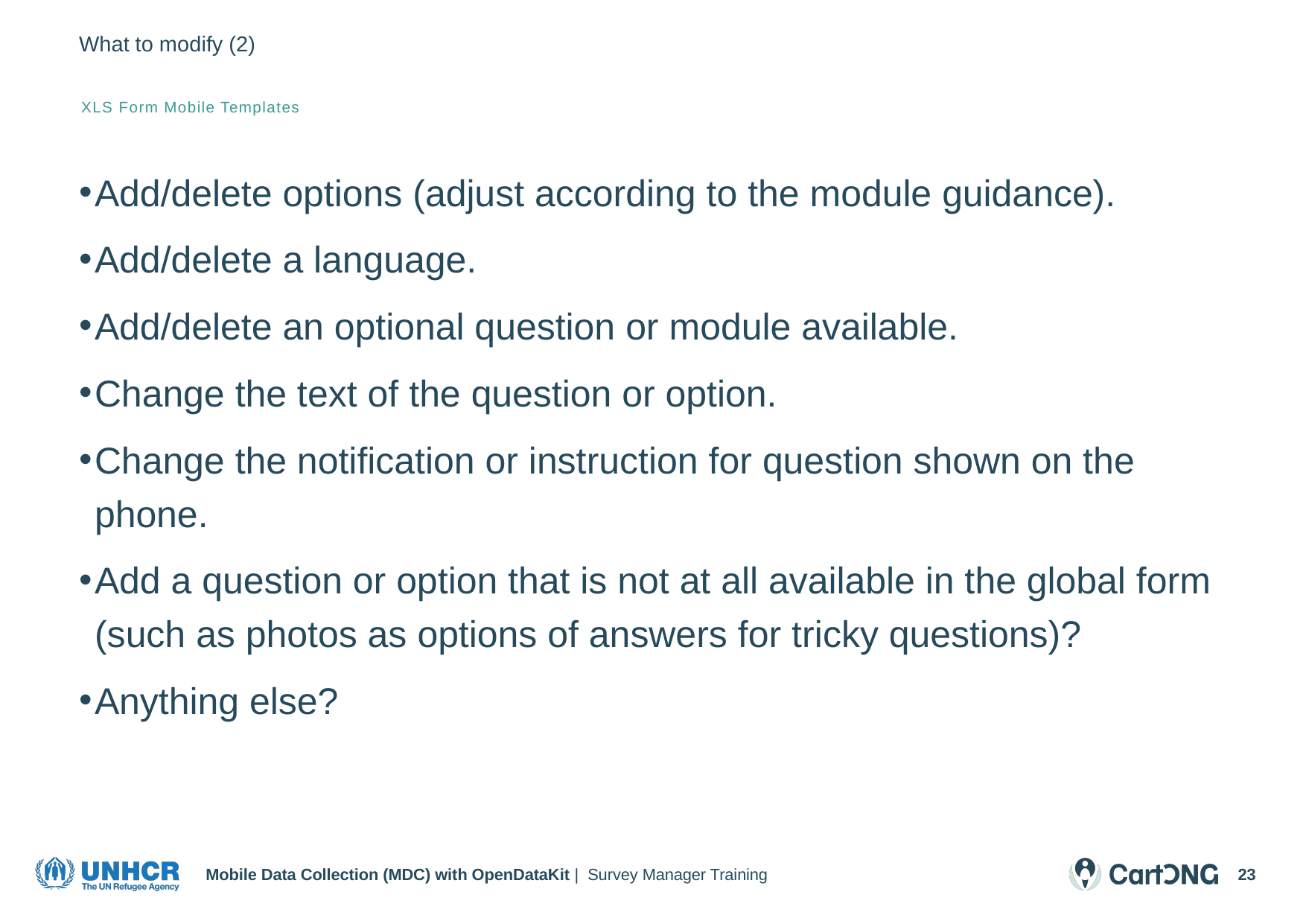

# What to modify (2)
XLS Form Mobile Templates
Add/delete options (adjust according to the module guidance).
Add/delete a language.
Add/delete an optional question or module available.
Change the text of the question or option.
Change the notification or instruction for question shown on the phone.
Add a question or option that is not at all available in the global form (such as photos as options of answers for tricky questions)?
Anything else?
Mobile Data Collection (MDC) with OpenDataKit |  Survey Manager Training
23